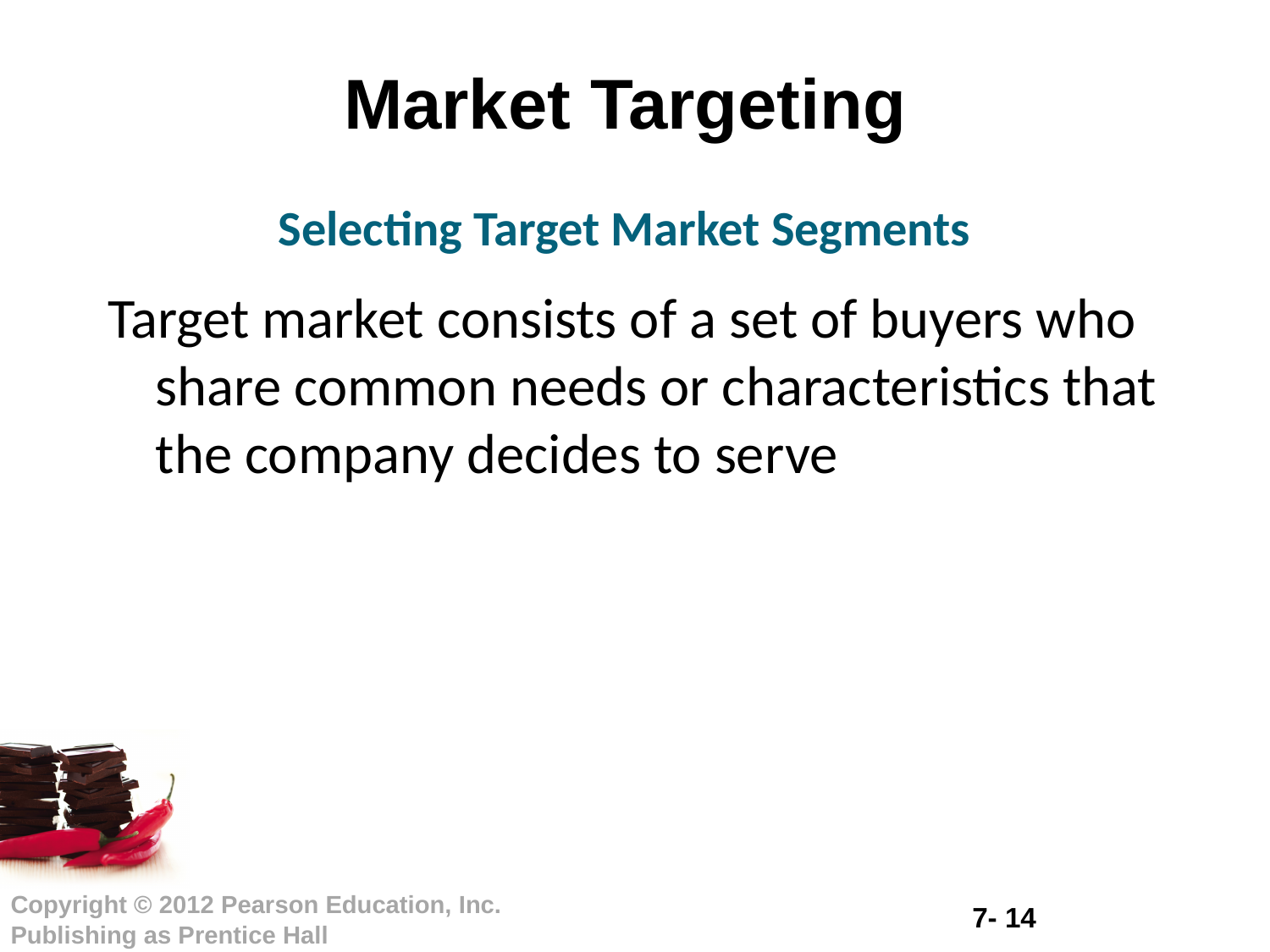

# Market Targeting
Selecting Target Market Segments

Target market consists of a set of buyers who share common needs or characteristics that the company decides to serve